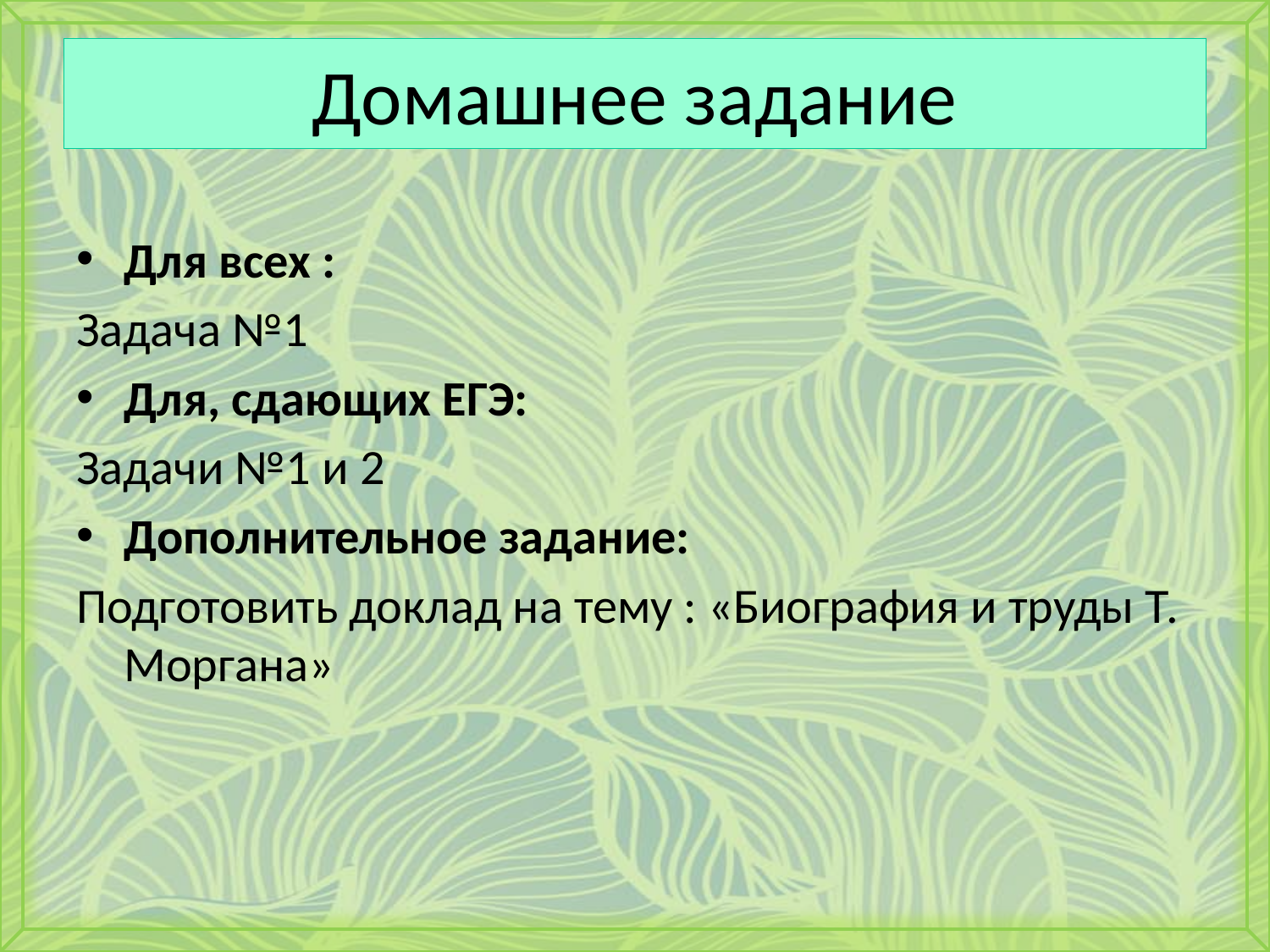

# Домашнее задание
Для всех :
Задача №1
Для, сдающих ЕГЭ:
Задачи №1 и 2
Дополнительное задание:
Подготовить доклад на тему : «Биография и труды Т. Моргана»